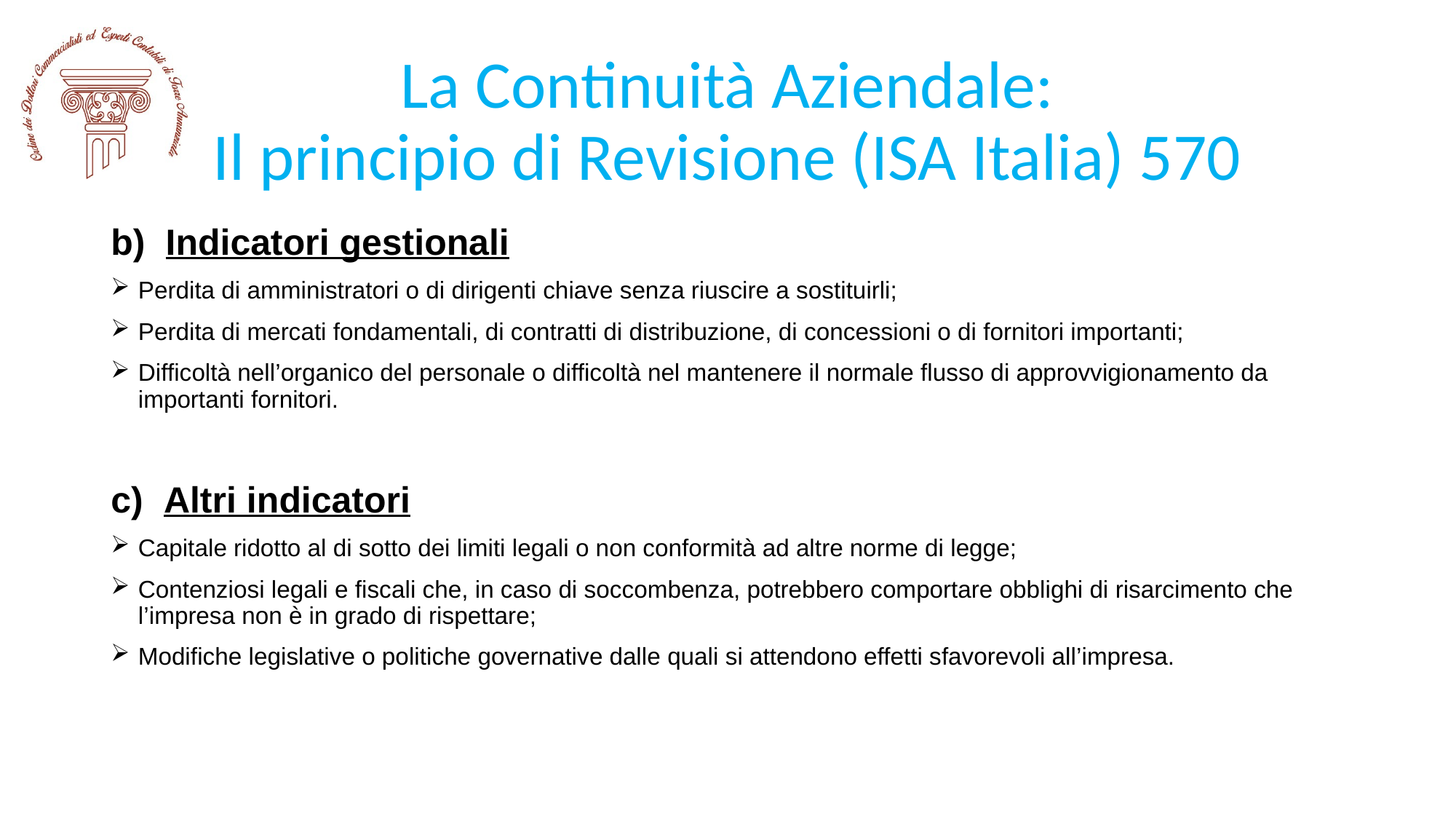

# La Continuità Aziendale: Il principio di Revisione (ISA Italia) 570
b)  Indicatori gestionali
Perdita di amministratori o di dirigenti chiave senza riuscire a sostituirli;
Perdita di mercati fondamentali, di contratti di distribuzione, di concessioni o di fornitori importanti;
Difficoltà nell’organico del personale o difficoltà nel mantenere il normale flusso di approvvigionamento da importanti fornitori.

c)  Altri indicatori
Capitale ridotto al di sotto dei limiti legali o non conformità ad altre norme di legge;
Contenziosi legali e fiscali che, in caso di soccombenza, potrebbero comportare obblighi di risarcimento che l’impresa non è in grado di rispettare;
Modifiche legislative o politiche governative dalle quali si attendono effetti sfavorevoli all’impresa.